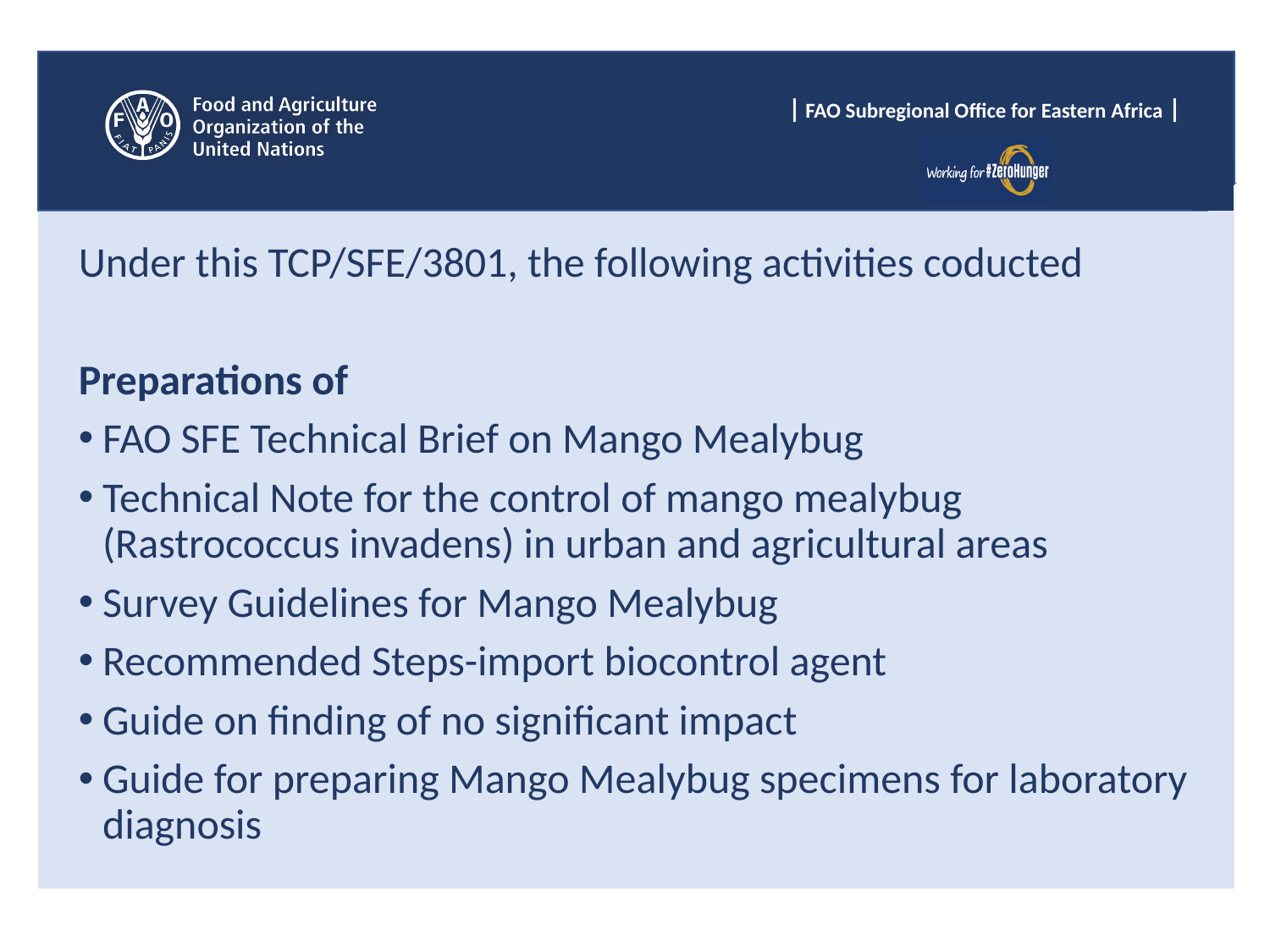

Under this TCP/SFE/3801, the following activities coducted

Preparations of
FAO SFE Technical Brief on Mango Mealybug
Technical Note for the control of mango mealybug (Rastrococcus invadens) in urban and agricultural areas
Survey Guidelines for Mango Mealybug
Recommended Steps-import biocontrol agent
Guide on finding of no significant impact
Guide for preparing Mango Mealybug specimens for laboratory diagnosis